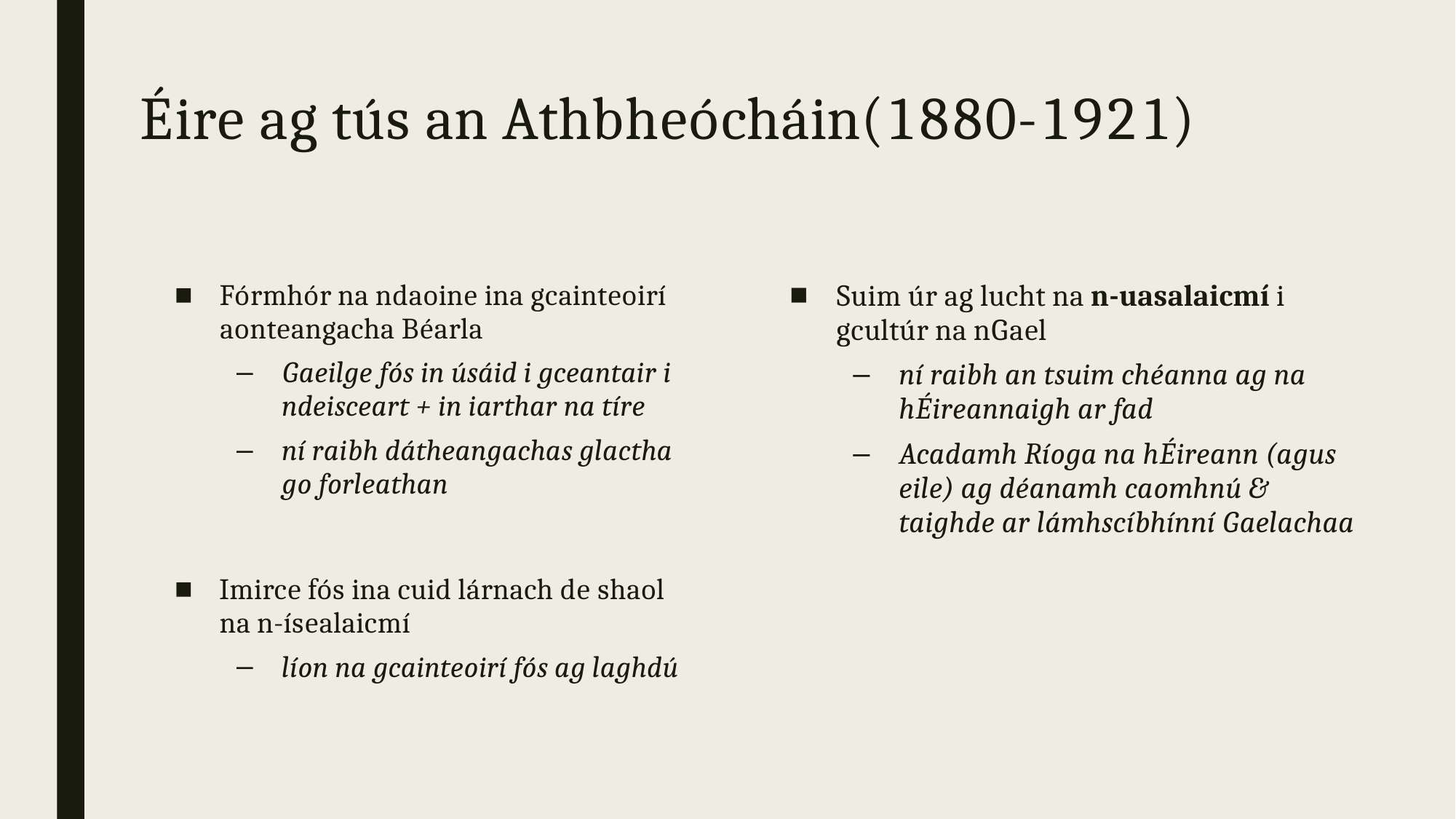

# Éire ag tús an Athbheócháin(1880-1921)
Fórmhór na ndaoine ina gcainteoirí aonteangacha Béarla
Gaeilge fós in úsáid i gceantair i ndeisceart + in iarthar na tíre
ní raibh dátheangachas glactha go forleathan

Imirce fós ina cuid lárnach de shaol na n-ísealaicmí
líon na gcainteoirí fós ag laghdú
Suim úr ag lucht na n-uasalaicmí i gcultúr na nGael
ní raibh an tsuim chéanna ag na hÉireannaigh ar fad
Acadamh Ríoga na hÉireann (agus eile) ag déanamh caomhnú & taighde ar lámhscíbhínní Gaelachaa